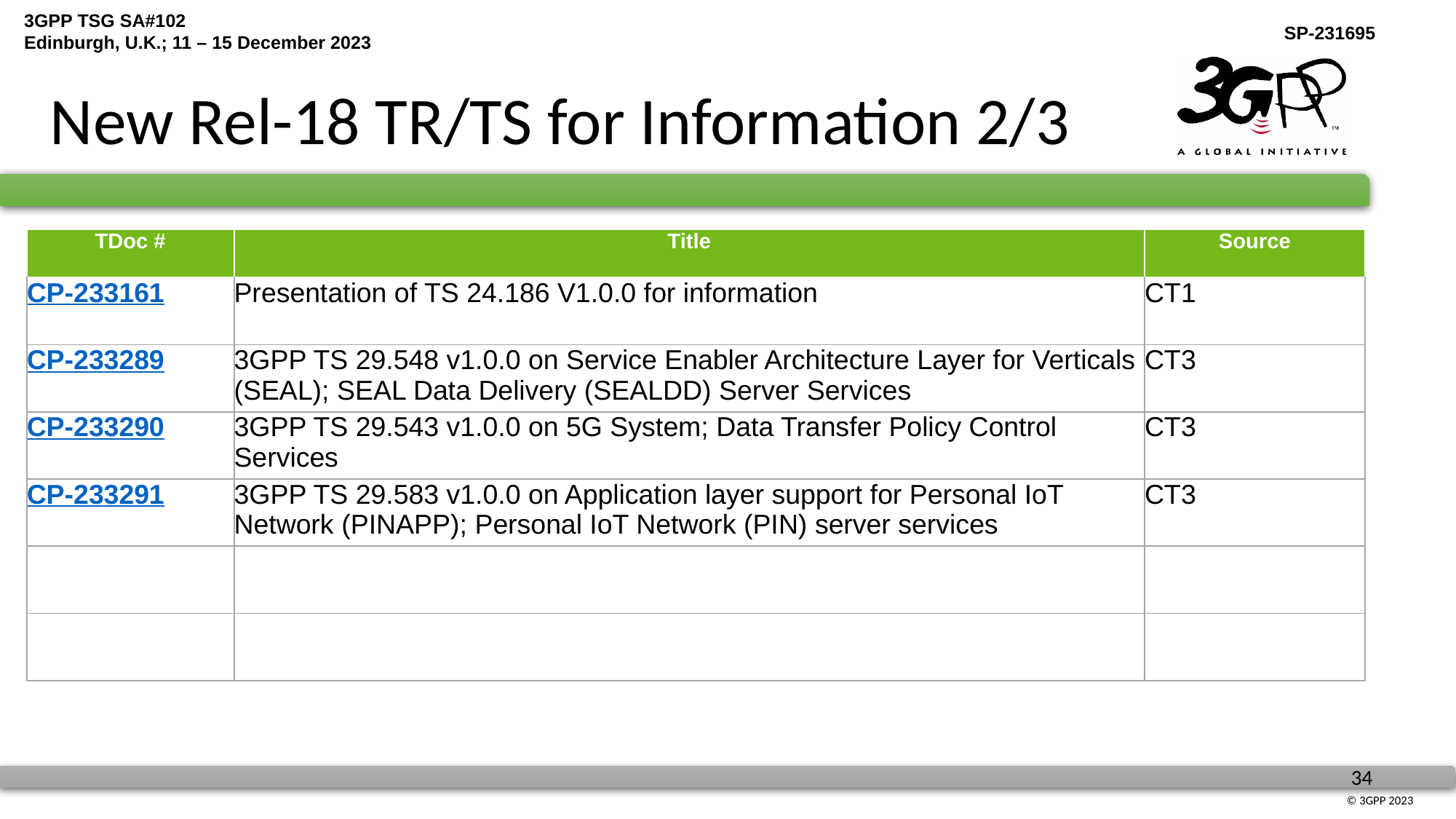

# New Rel-18 TR/TS for Information 2/3
| TDoc # | Title | Source |
| --- | --- | --- |
| CP-233161 | Presentation of TS 24.186 V1.0.0 for information | CT1 |
| CP-233289 | 3GPP TS 29.548 v1.0.0 on Service Enabler Architecture Layer for Verticals (SEAL); SEAL Data Delivery (SEALDD) Server Services | CT3 |
| CP-233290 | 3GPP TS 29.543 v1.0.0 on 5G System; Data Transfer Policy Control Services | CT3 |
| CP-233291 | 3GPP TS 29.583 v1.0.0 on Application layer support for Personal IoT Network (PINAPP); Personal IoT Network (PIN) server services | CT3 |
|  |  |  |
|  |  |  |